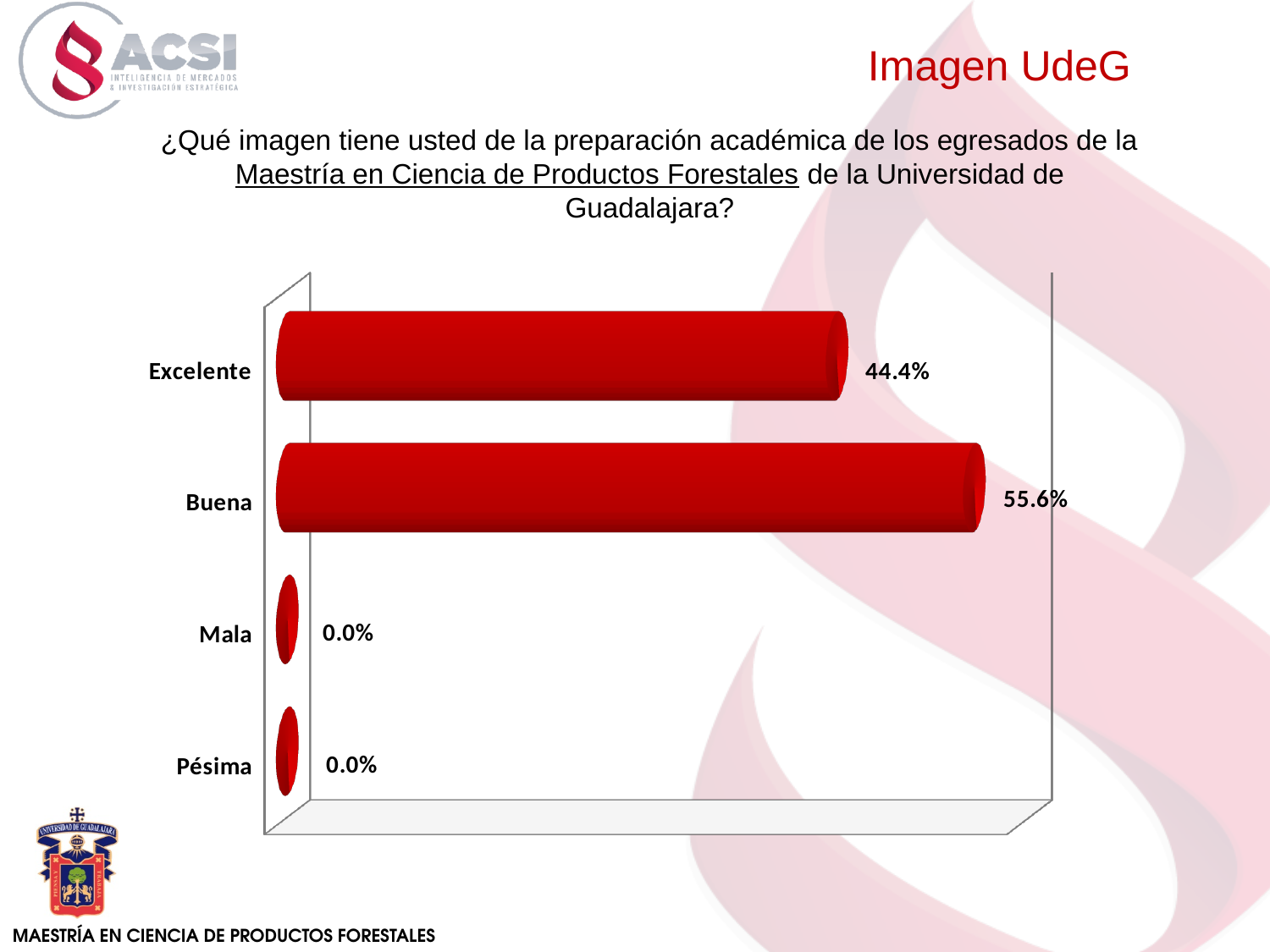

Imagen UdeG
¿Qué imagen tiene usted de la preparación académica de los egresados de la Maestría en Ciencia de Productos Forestales de la Universidad de Guadalajara?

[unsupported chart]